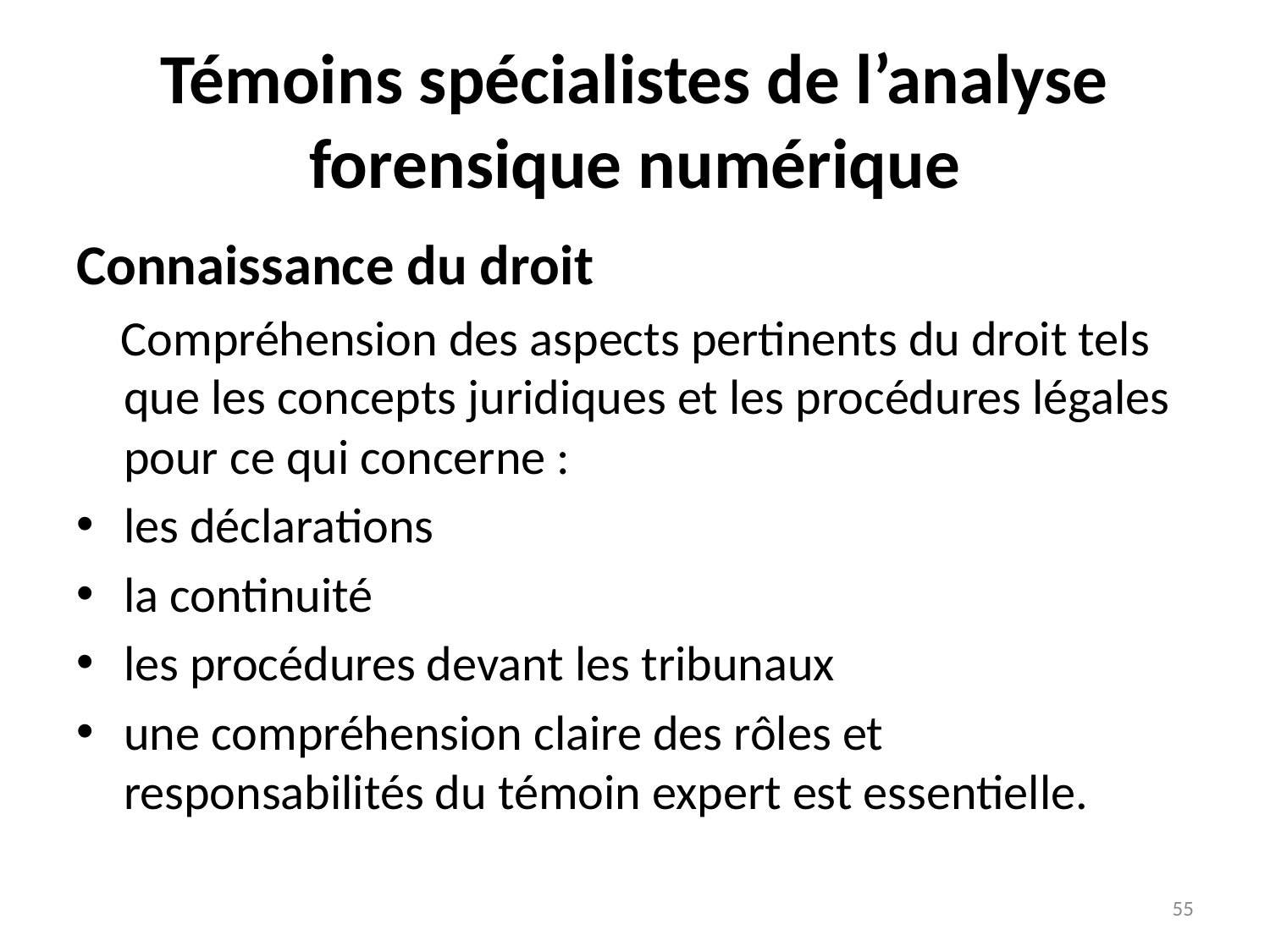

# Témoins spécialistes de l’analyse forensique numérique
Connaissance du droit
    Compréhension des aspects pertinents du droit tels que les concepts juridiques et les procédures légales pour ce qui concerne :
les déclarations
la continuité
les procédures devant les tribunaux
une compréhension claire des rôles et responsabilités du témoin expert est essentielle.
55